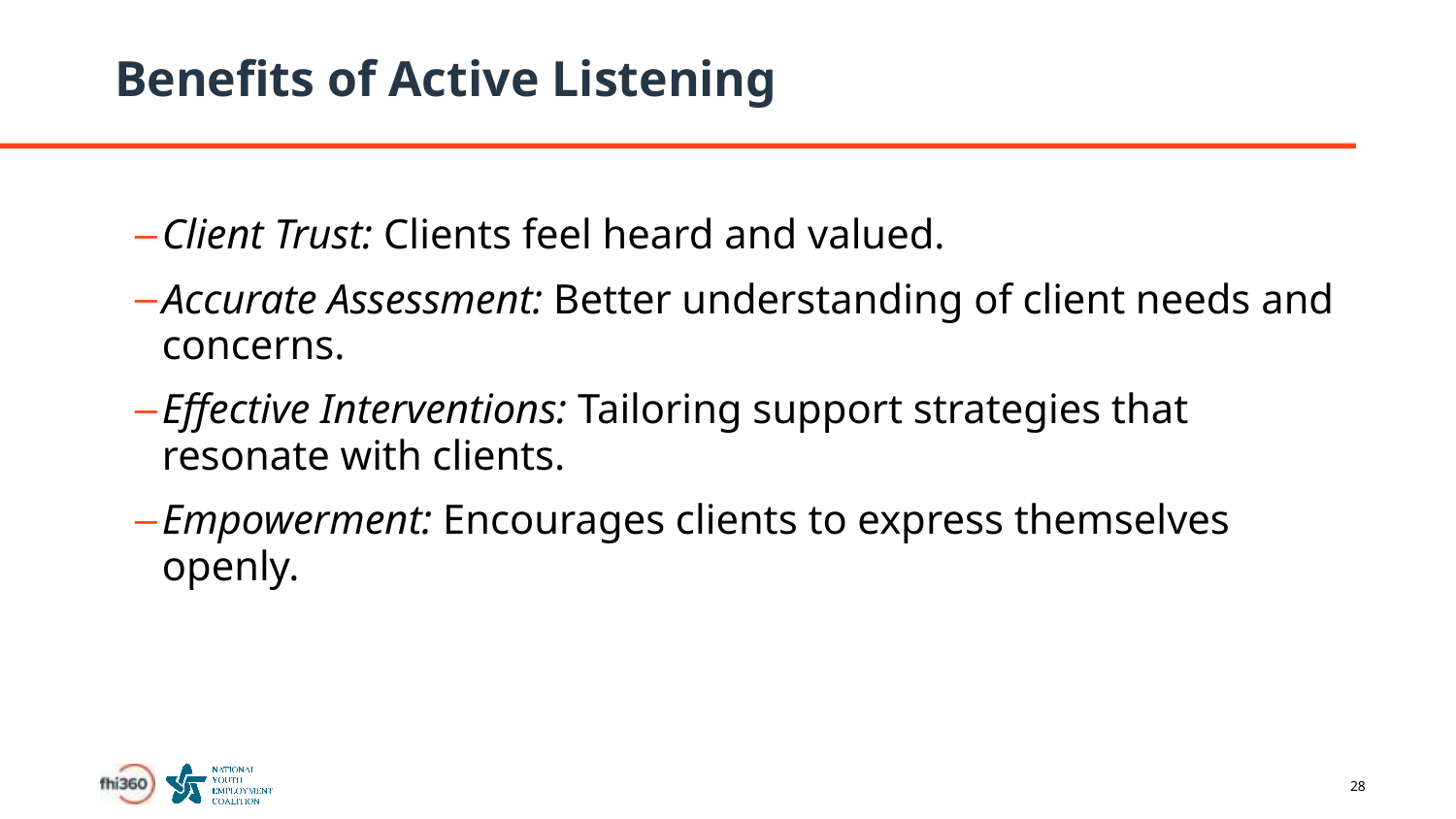

# Benefits of Active Listening
Client Trust: Clients feel heard and valued.
Accurate Assessment: Better understanding of client needs and concerns.
Effective Interventions: Tailoring support strategies that resonate with clients.
Empowerment: Encourages clients to express themselves openly.